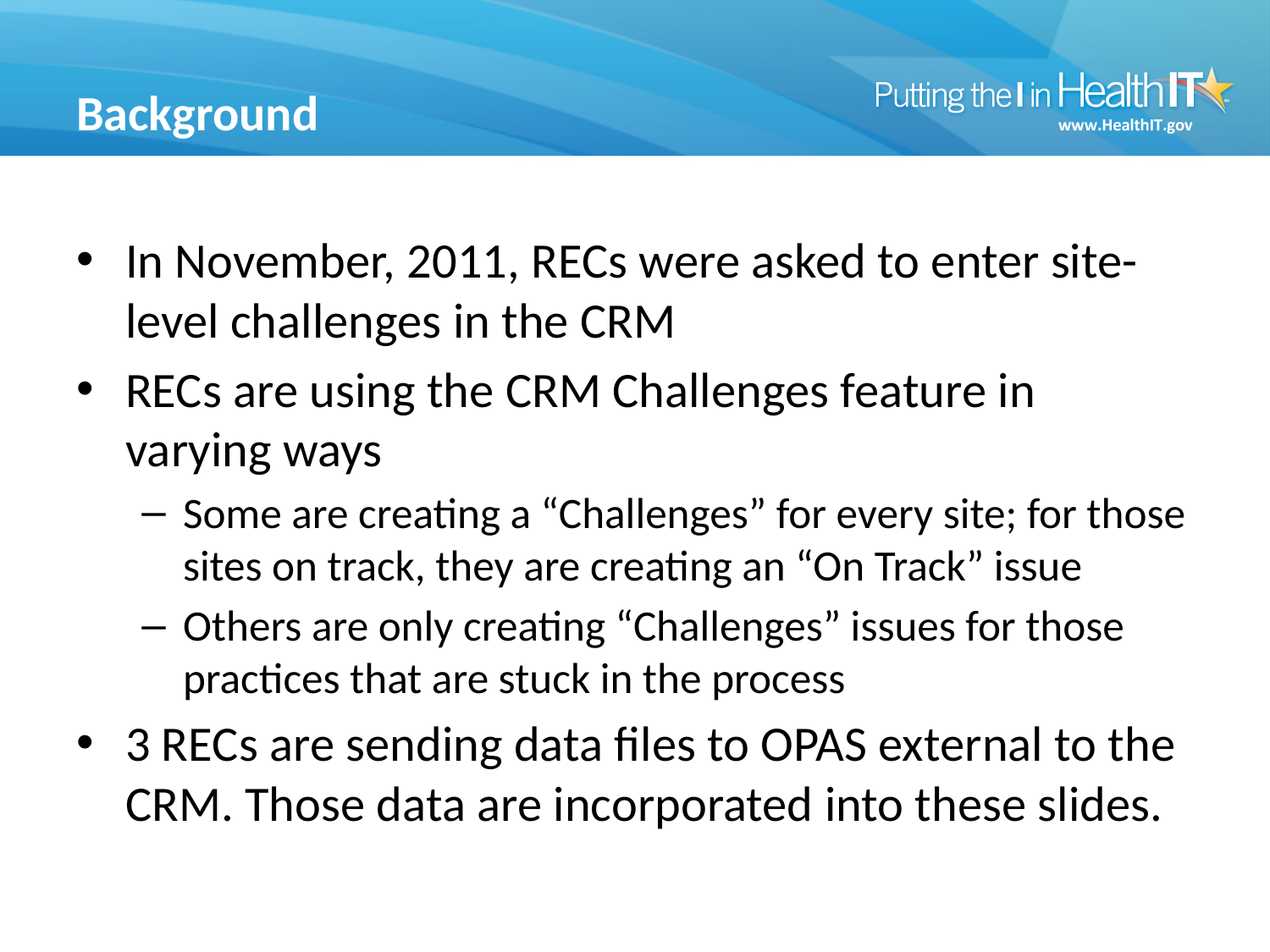

# Background
In November, 2011, RECs were asked to enter site-level challenges in the CRM
RECs are using the CRM Challenges feature in varying ways
Some are creating a “Challenges” for every site; for those sites on track, they are creating an “On Track” issue
Others are only creating “Challenges” issues for those practices that are stuck in the process
3 RECs are sending data files to OPAS external to the CRM. Those data are incorporated into these slides.